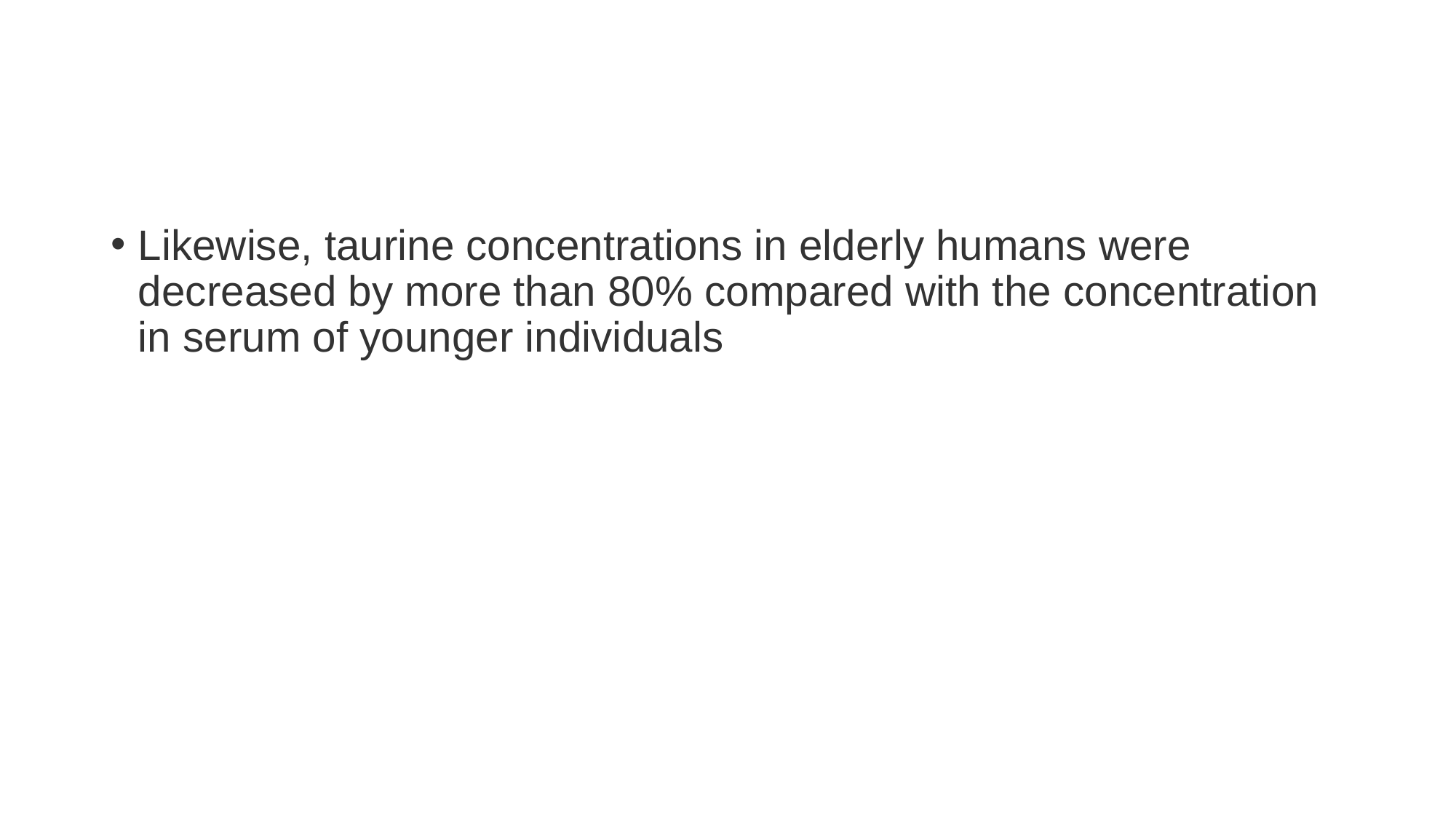

#
Likewise, taurine concentrations in elderly humans were decreased by more than 80% compared with the concentration in serum of younger individuals